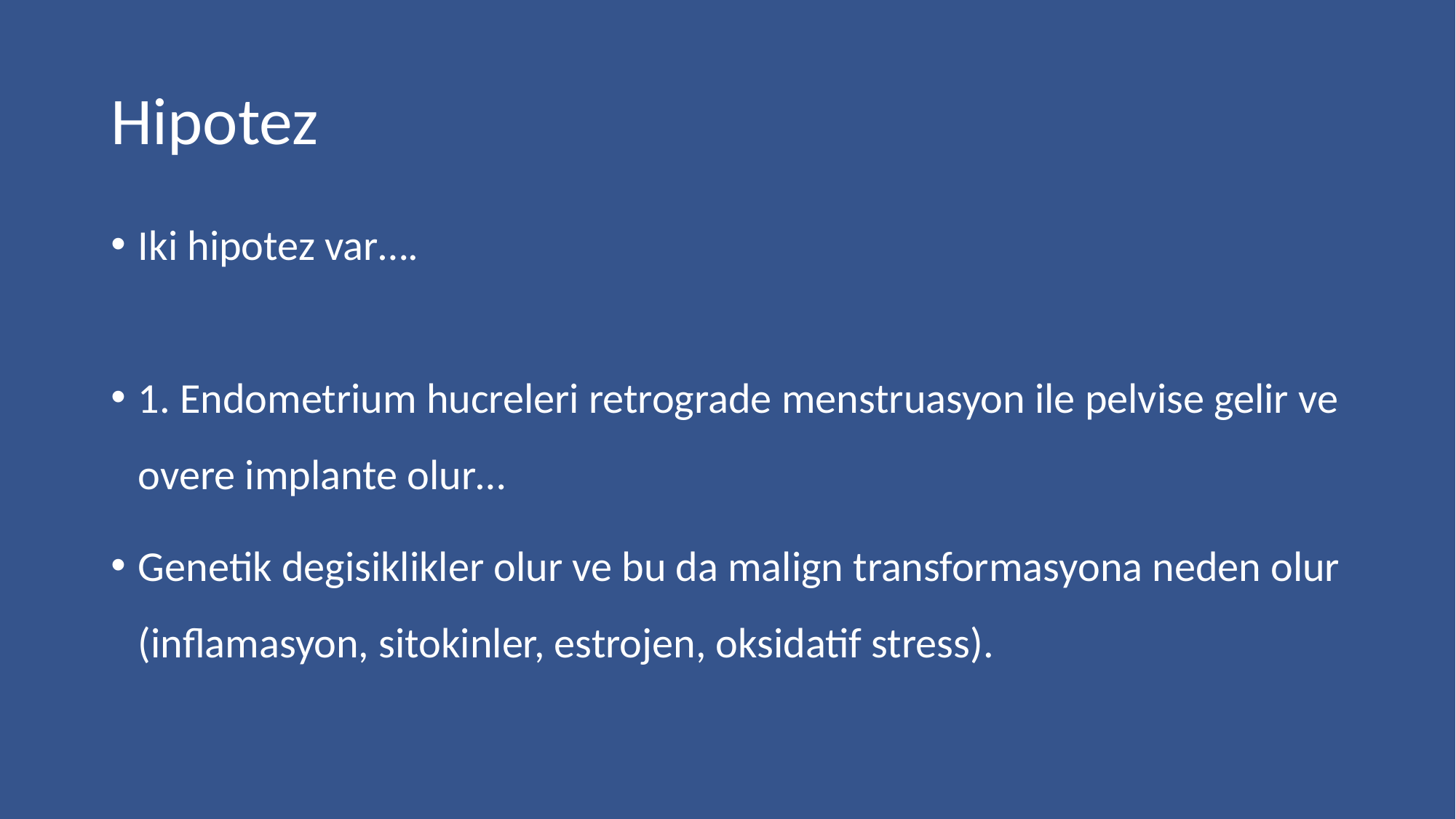

# Hipotez
Iki hipotez var….

1. Endometrium hucreleri retrograde menstruasyon ile pelvise gelir ve overe implante olur…
Genetik degisiklikler olur ve bu da malign transformasyona neden olur (inflamasyon, sitokinler, estrojen, oksidatif stress).